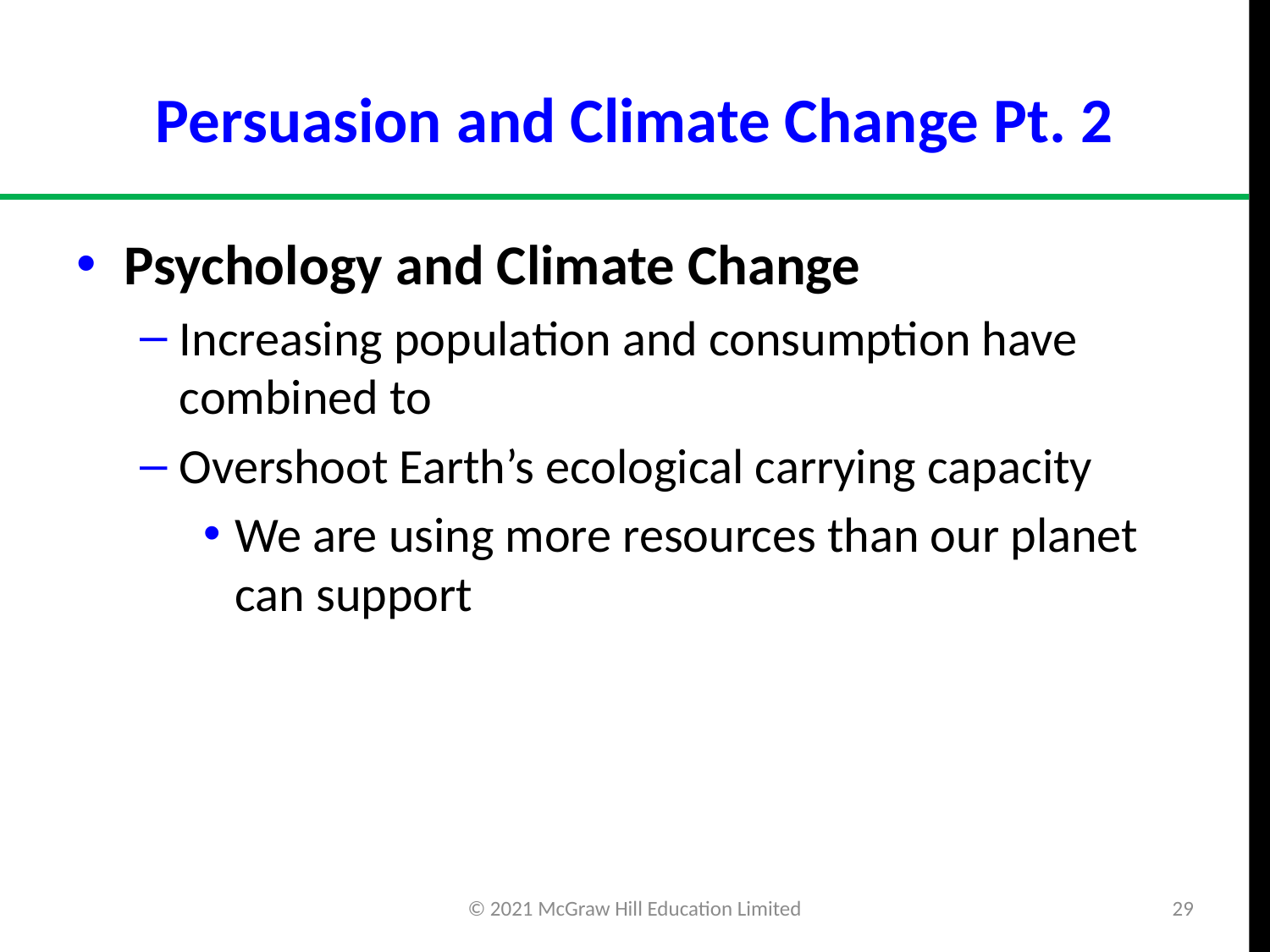

# Persuasion and Climate Change Pt. 2
Psychology and Climate Change
Increasing population and consumption have combined to
Overshoot Earth’s ecological carrying capacity
We are using more resources than our planet can support

© 2021 McGraw Hill Education Limited
29